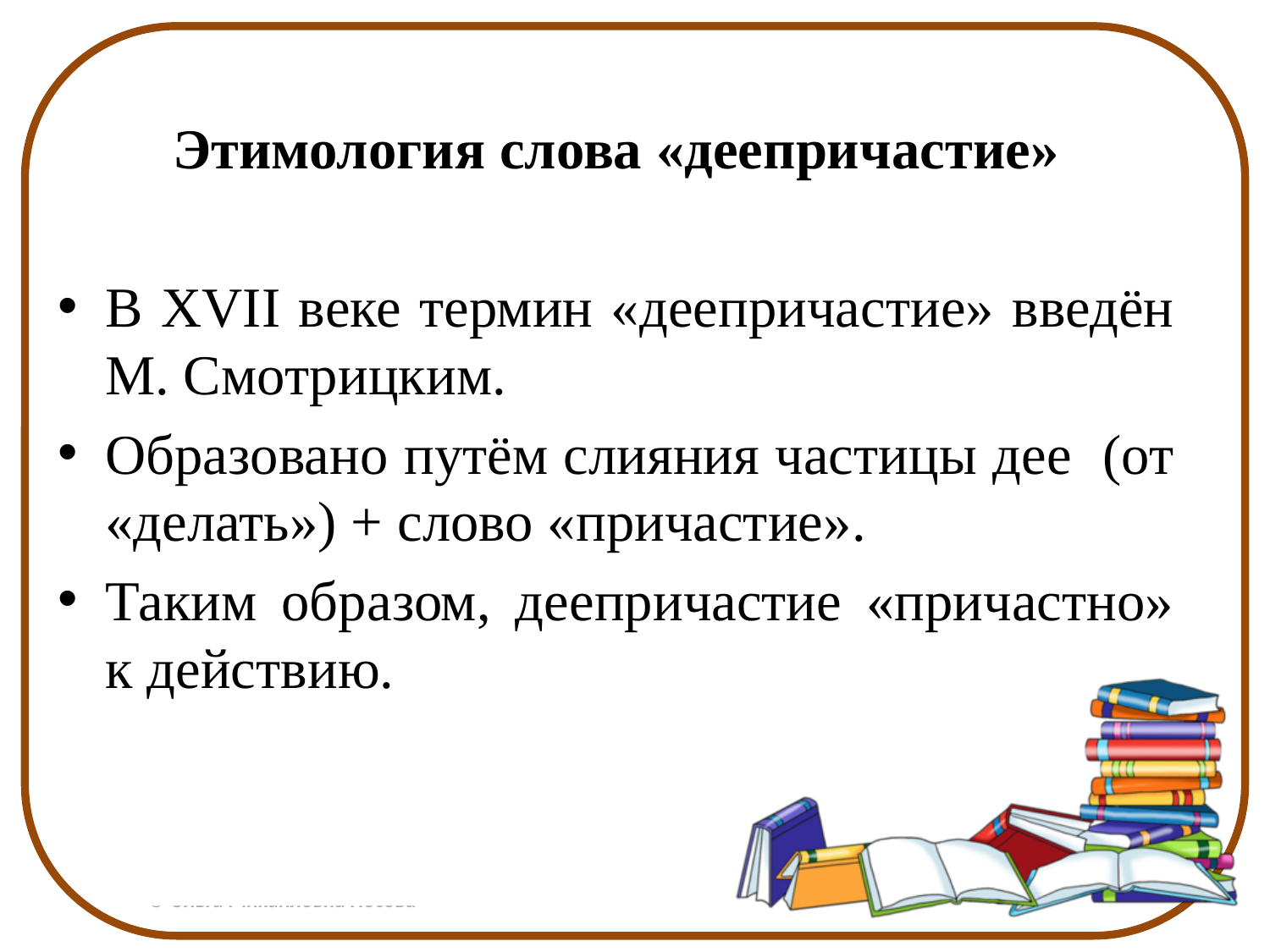

Этимология слова «деепричастие»

В XVII веке термин «деепричастие» введён М. Смотрицким.
Образовано путём слияния частицы дее  (от «делать») + слово «причастие».
Таким образом, деепричастие «причастно» к действию.